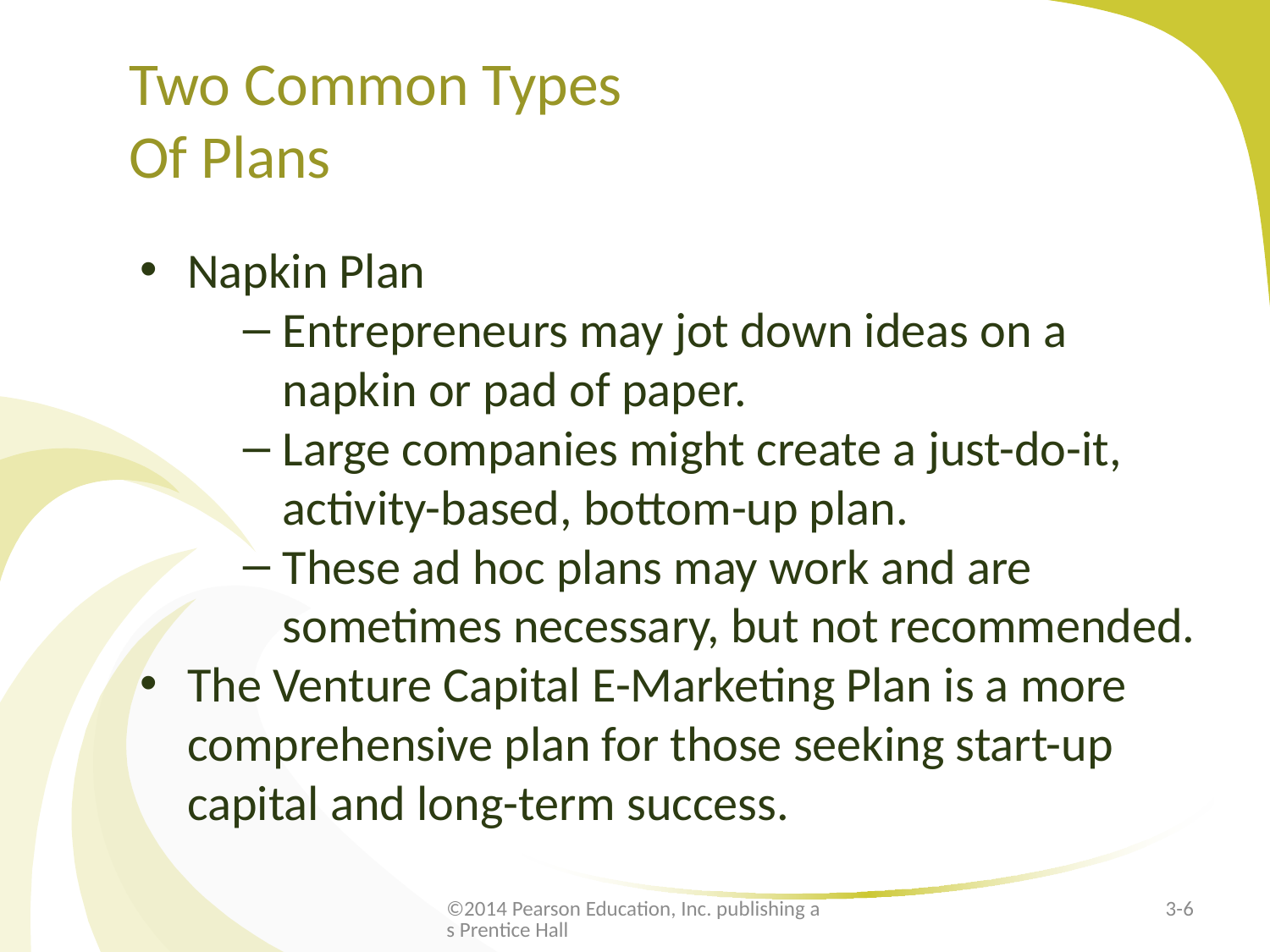

# Two Common Types Of Plans
Napkin Plan
Entrepreneurs may jot down ideas on a napkin or pad of paper.
Large companies might create a just-do-it, activity-based, bottom-up plan.
These ad hoc plans may work and are sometimes necessary, but not recommended.
The Venture Capital E-Marketing Plan is a more comprehensive plan for those seeking start-up capital and long-term success.
©2014 Pearson Education, Inc. publishing as Prentice Hall
3-6